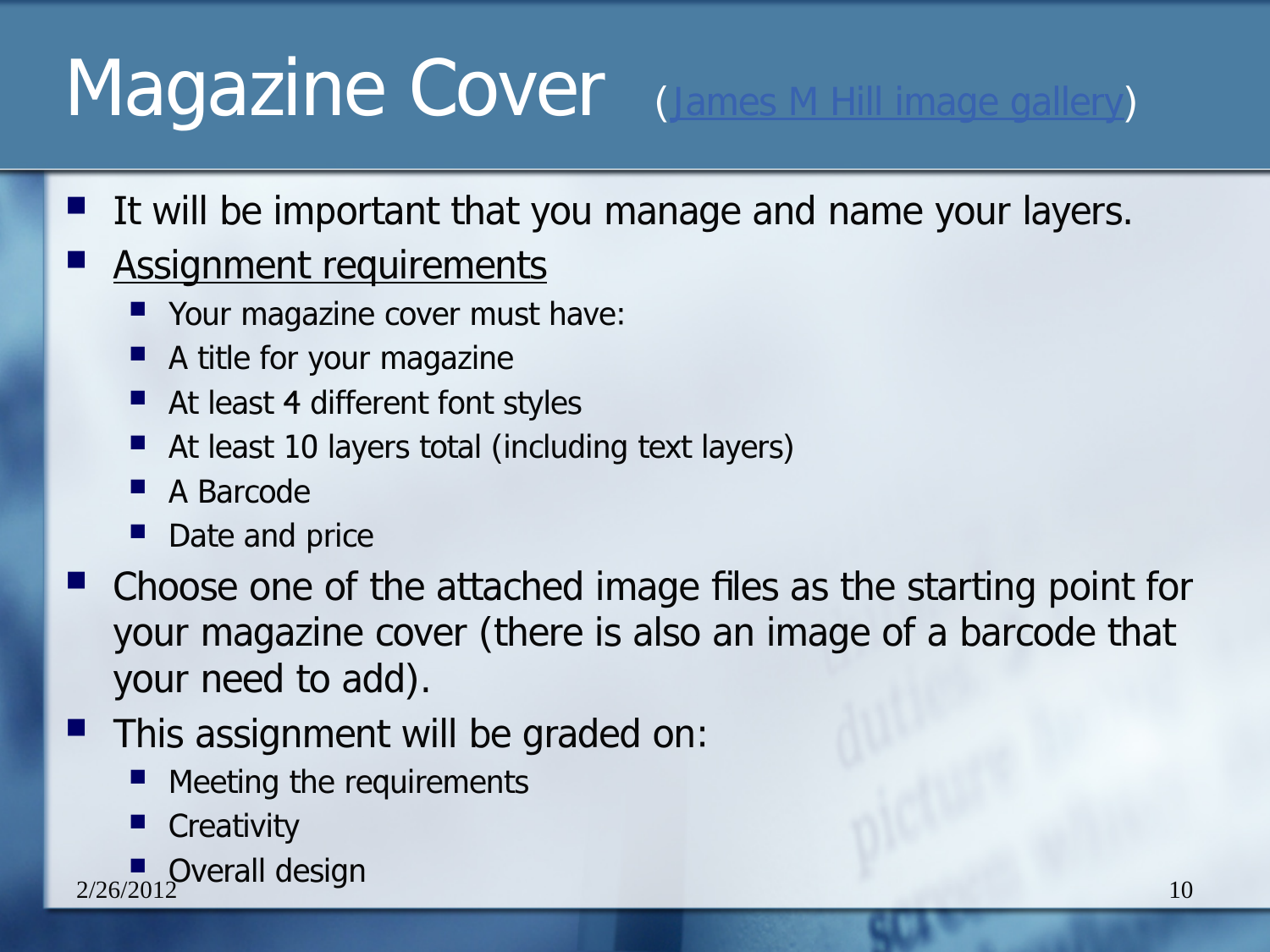

# Magazine Cover  (James M Hill image gallery)
It will be important that you manage and name your layers.
Assignment requirements
Your magazine cover must have:
A title for your magazine
At least 4 different font styles
At least 10 layers total (including text layers)
A Barcode
Date and price
Choose one of the attached image files as the starting point for your magazine cover (there is also an image of a barcode that your need to add).
This assignment will be graded on:
Meeting the requirements
Creativity
Overall design

2/26/2012
10